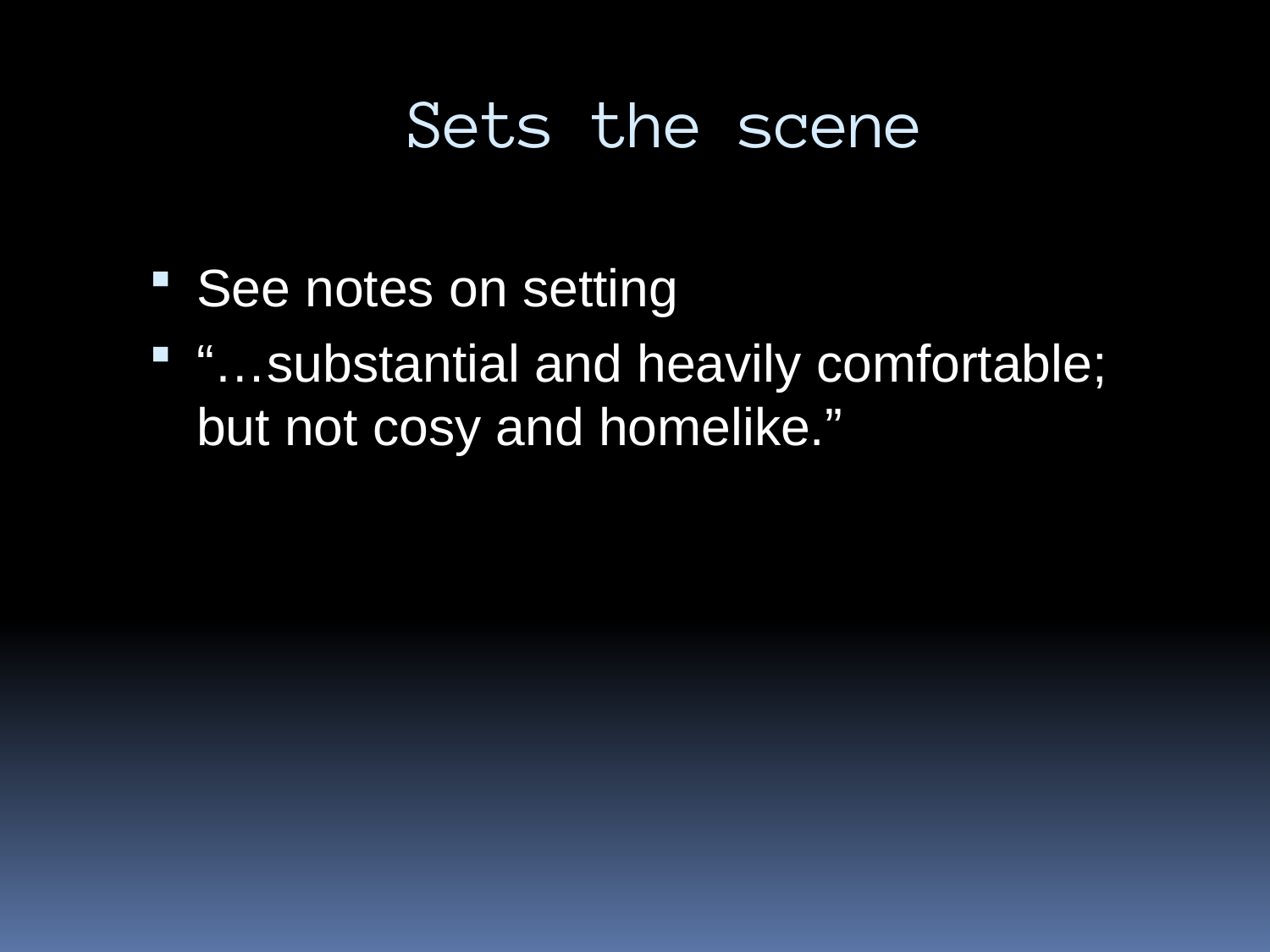

# Sets the scene
See notes on setting
“…substantial and heavily comfortable; but not cosy and homelike.”